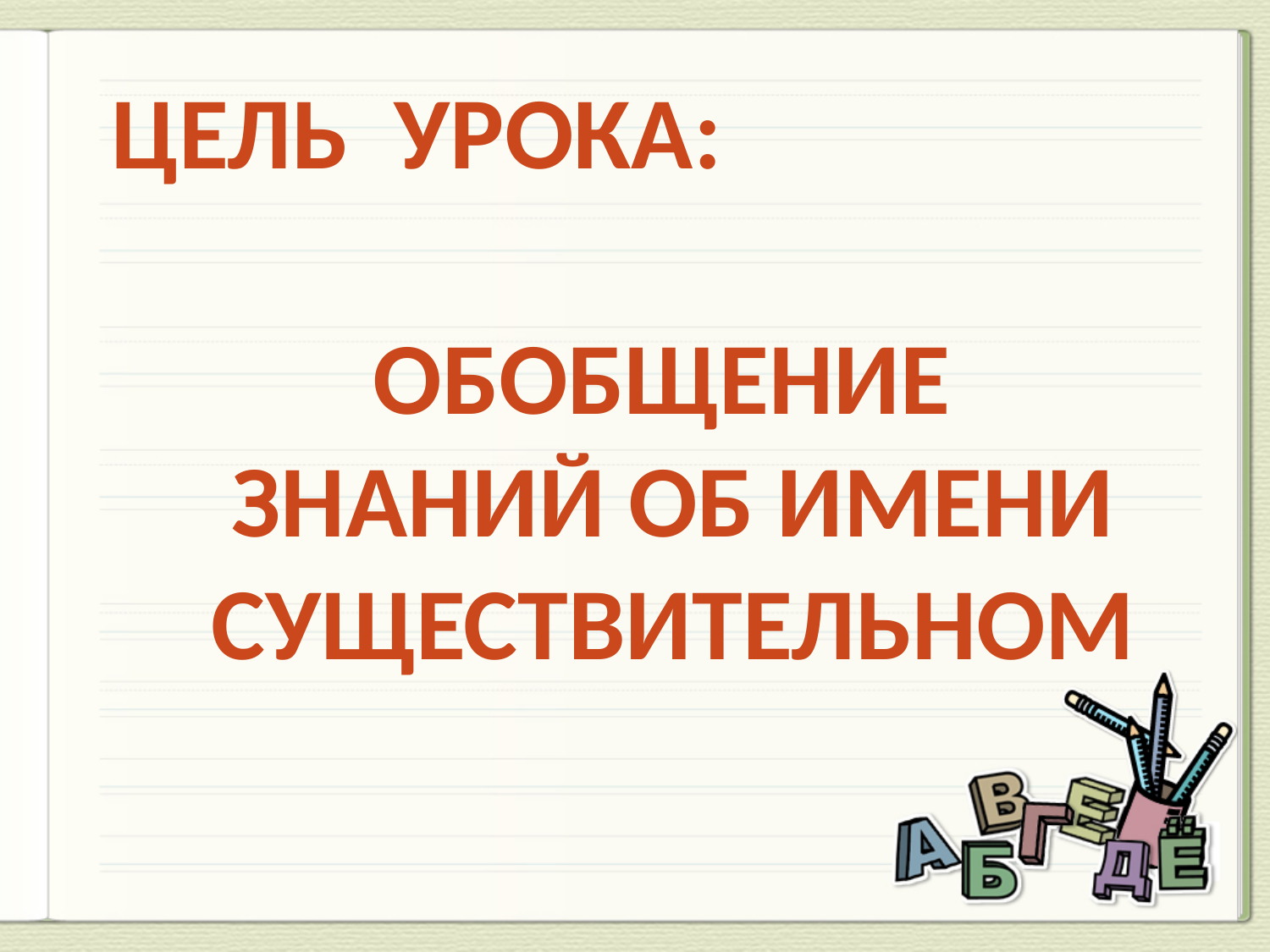

Цель  урока:

Обобщение
 знаний об имени
 существительном